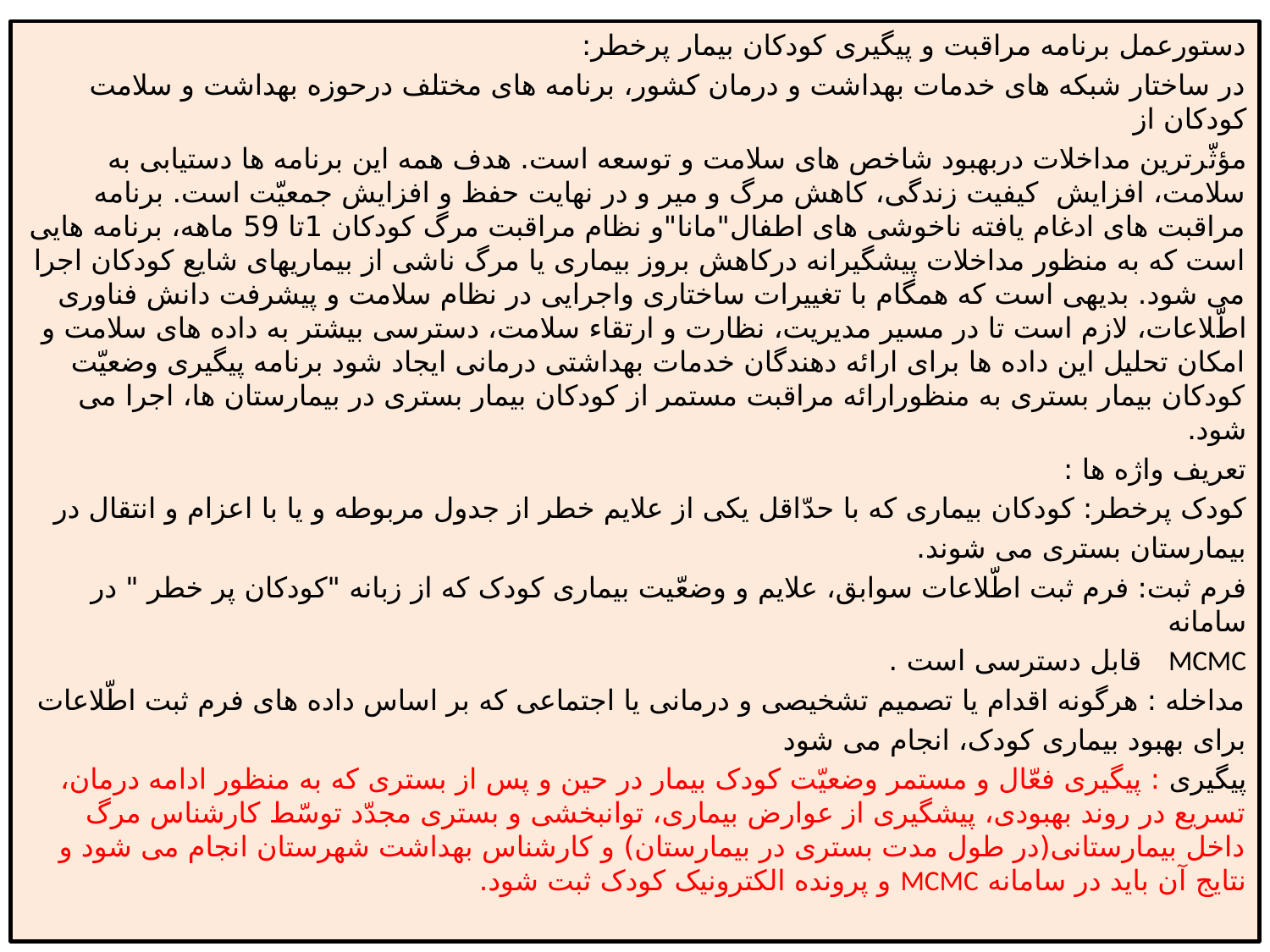

دستورعمل برنامه مراقبت و پیگیری کودکان بیمار پرخطر:
در ساختار شبکه های خدمات بهداشت و درمان کشور، برنامه های مختلف درحوزه بهداشت و سلامت کودکان از
مؤثّرترین مداخلات دربهبود شاخص های سلامت و توسعه است. هدف همه این برنامه ها دستیابی به سلامت، افزایش  کیفیت زندگی، کاهش مرگ و میر و در نهایت حفظ و افزایش جمعیّت است. برنامه مراقبت های ادغام یافته ناخوشی های اطفال"مانا"و نظام مراقبت مرگ کودکان 1تا 59 ماهه، برنامه هایی است که به منظور مداخلات پیشگیرانه درکاهش بروز بیماری یا مرگ ناشی از بیماریهای شایع کودکان اجرا می شود. بدیهی است که همگام با تغییرات ساختاری واجرایی در نظام سلامت و پیشرفت دانش فناوری اطّلاعات، لازم است تا در مسیر مدیریت، نظارت و ارتقاء سلامت، دسترسی بیشتر به داده های سلامت و امکان تحلیل این داده ها برای ارائه دهندگان خدمات بهداشتی درمانی ایجاد شود برنامه پیگیری وضعیّت کودکان بیمار بستری به منظورارائه مراقبت مستمر از کودکان بیمار بستری در بیمارستان ها، اجرا می شود.
تعریف واژه ها :
کودک پرخطر: کودکان بیماری که با حدّاقل یکی از علایم خطر از جدول مربوطه و یا با اعزام و انتقال در
بیمارستان بستری می شوند.
فرم ثبت: فرم ثبت اطّلاعات سوابق، علایم و وضعّیت بیماری کودک که از زبانه "کودکان پر خطر " در سامانه
MCMC   قابل دسترسی است .
مداخله : هرگونه اقدام یا تصمیم تشخیصی و درمانی یا اجتماعی که بر اساس داده های فرم ثبت اطّلاعات
برای بهبود بیماری کودک، انجام می شود
پیگیری : پیگیری فعّال و مستمر وضعیّت کودک بیمار در حین و پس از بستری که به منظور ادامه درمان، تسریع در روند بهبودی، پیشگیری از عوارض بیماری، توانبخشی و بستری مجدّد توسّط کارشناس مرگ داخل بیمارستانی(در طول مدت بستری در بیمارستان) و کارشناس بهداشت شهرستان انجام می شود و نتایج آن باید در سامانه MCMC و پرونده الکترونیک کودک ثبت شود.